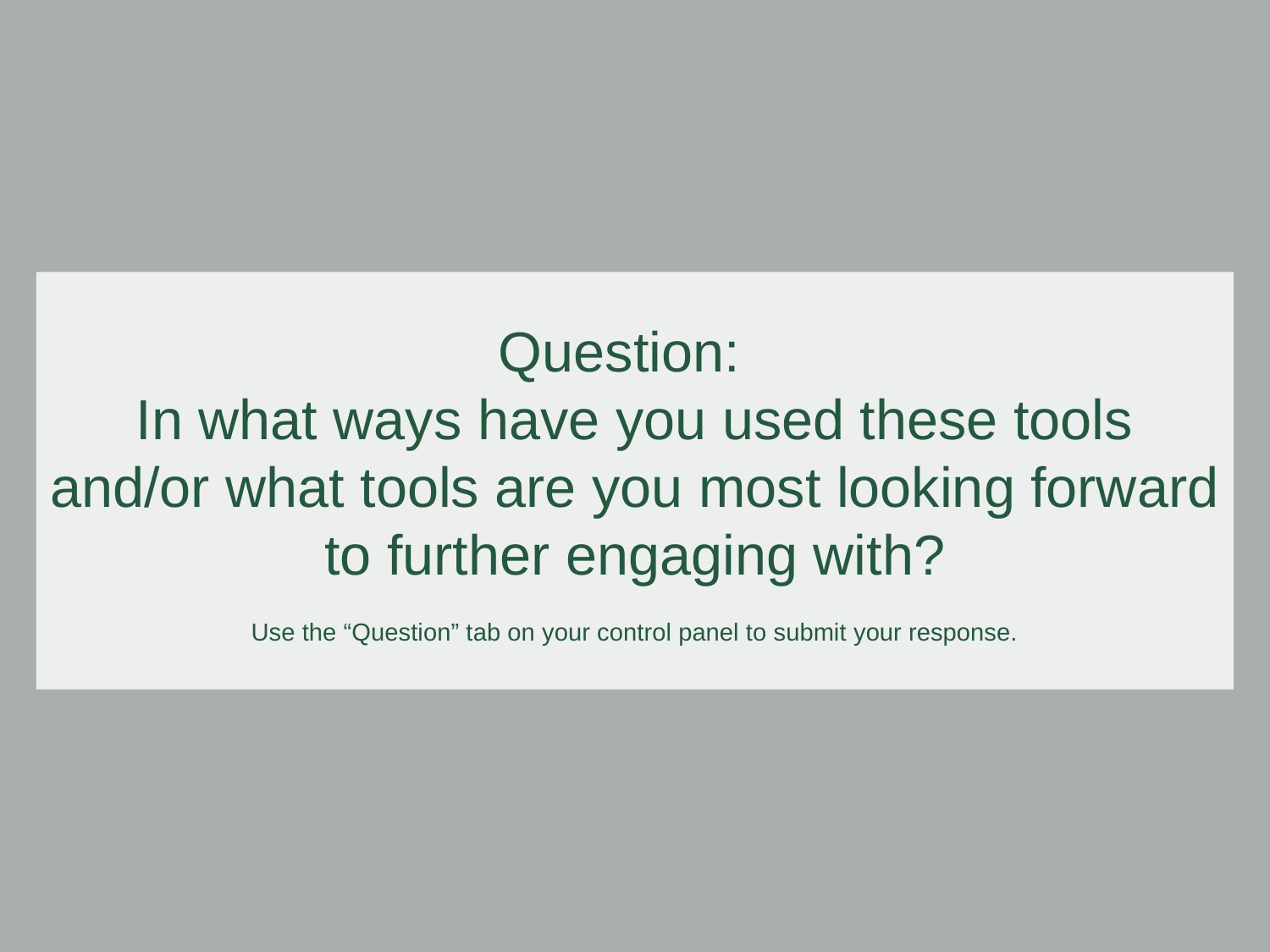

# Question: In what ways have you used these tools and/or what tools are you most looking forward to further engaging with?

Use the “Question” tab on your control panel to submit your response.